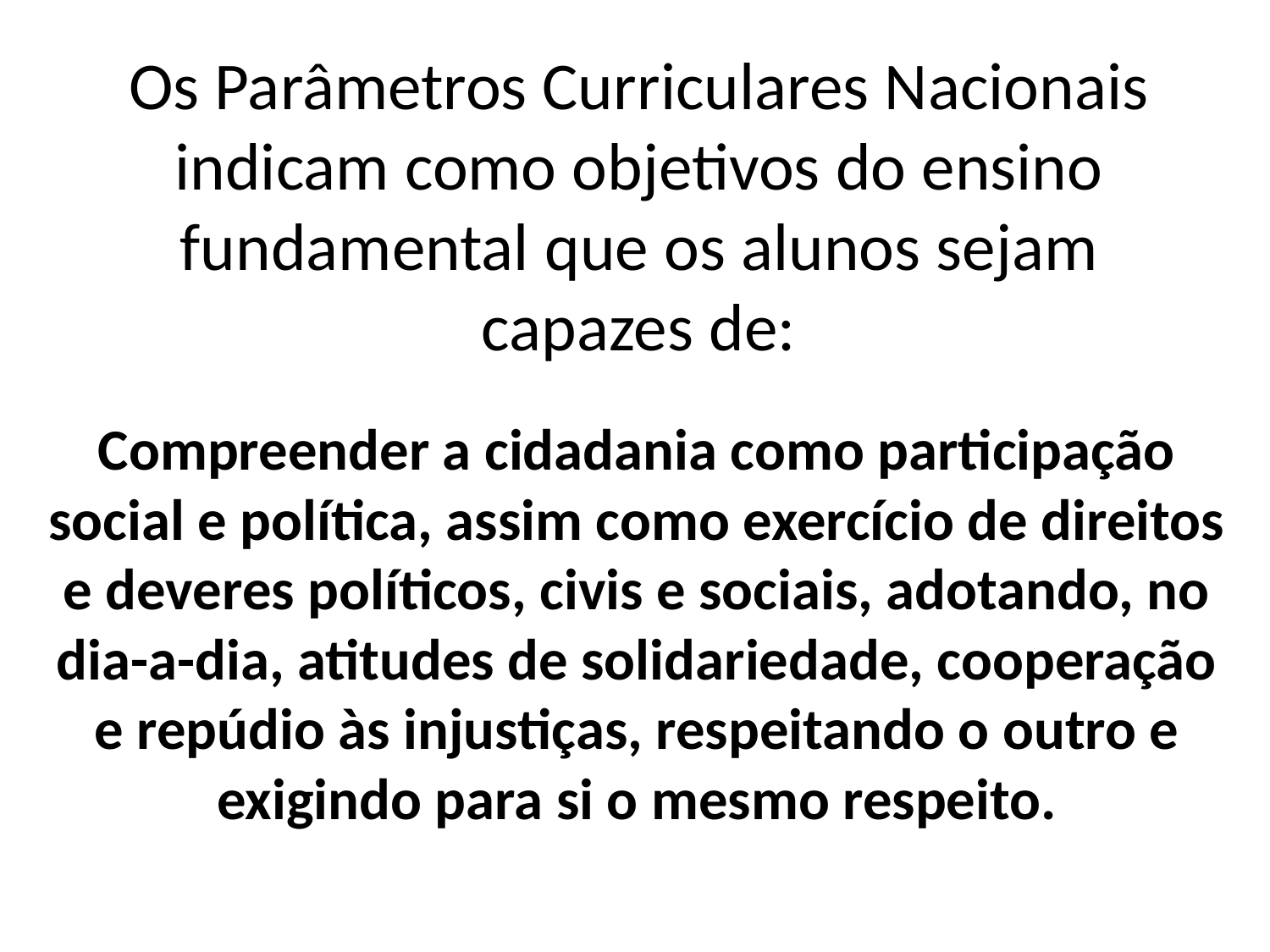

Os Parâmetros Curriculares Nacionais indicam como objetivos do ensino fundamental que os alunos sejam capazes de:

Compreender a cidadania como participação social e política, assim como exercício de direitos e deveres políticos, civis e sociais, adotando, no dia-a-dia, atitudes de solidariedade, cooperação e repúdio às injustiças, respeitando o outro e exigindo para si o mesmo respeito.